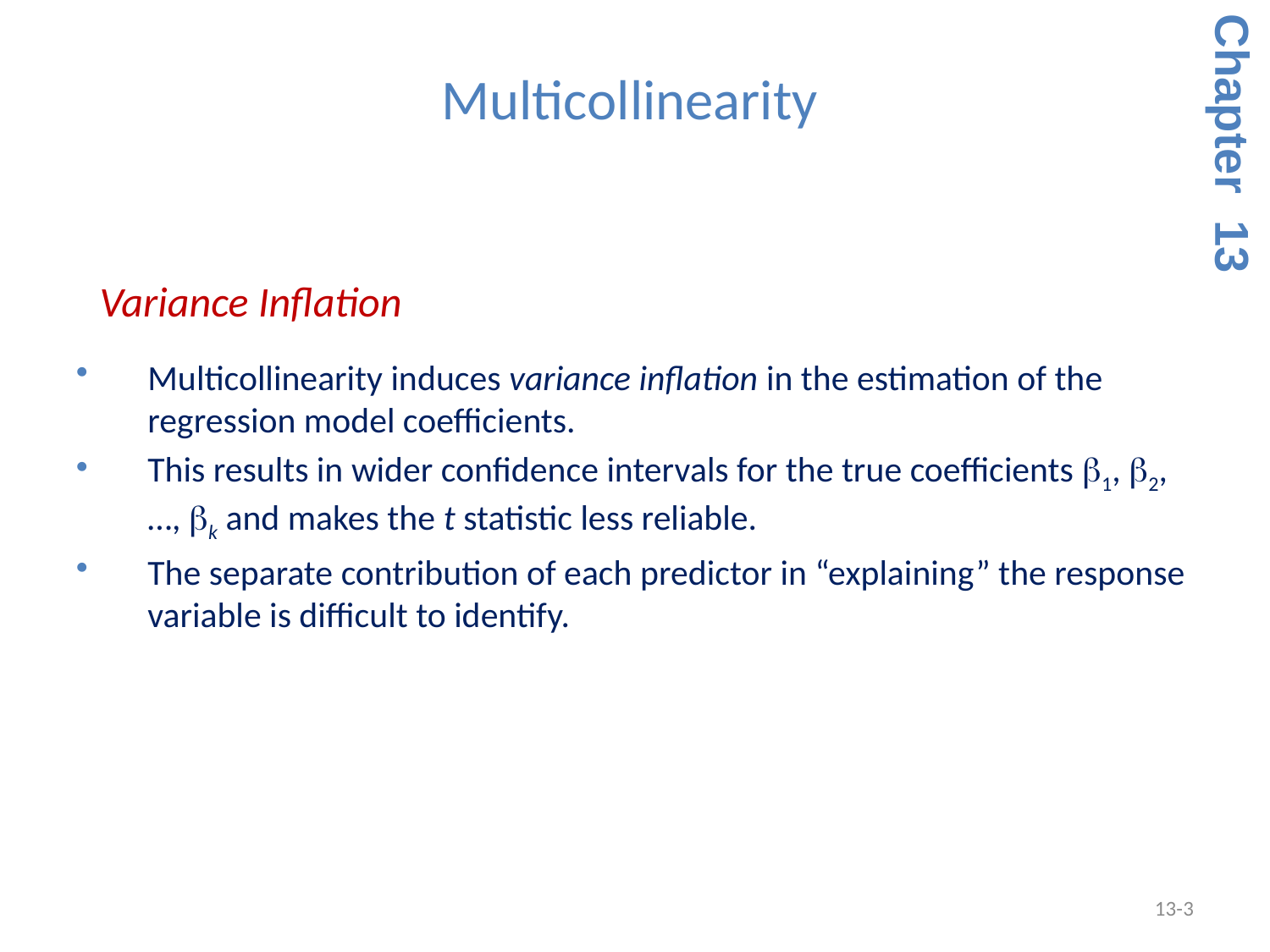

Multicollinearity
Chapter  13
 Variance Inflation
Multicollinearity induces variance inflation in the estimation of the regression model coefficients.
This results in wider confidence intervals for the true coefficients β1, β2, …, βk and makes the t statistic less reliable.
The separate contribution of each predictor in “explaining” the response variable is difficult to identify.
13-3